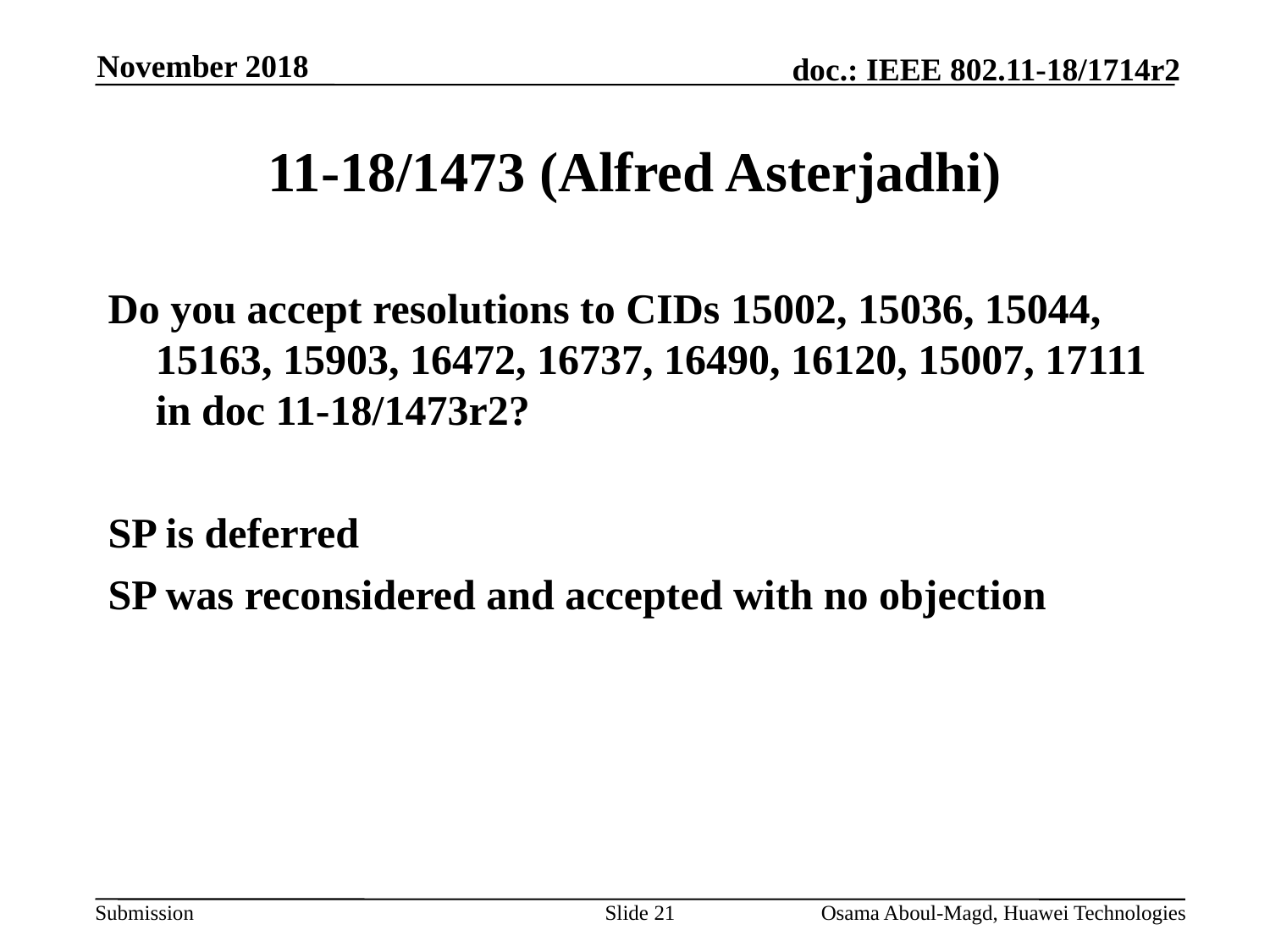

November 2018
# 11-18/1473 (Alfred Asterjadhi)
Do you accept resolutions to CIDs 15002, 15036, 15044, 15163, 15903, 16472, 16737, 16490, 16120, 15007, 17111 in doc 11-18/1473r2?

SP is deferred
SP was reconsidered and accepted with no objection
Slide 21
Osama Aboul-Magd, Huawei Technologies